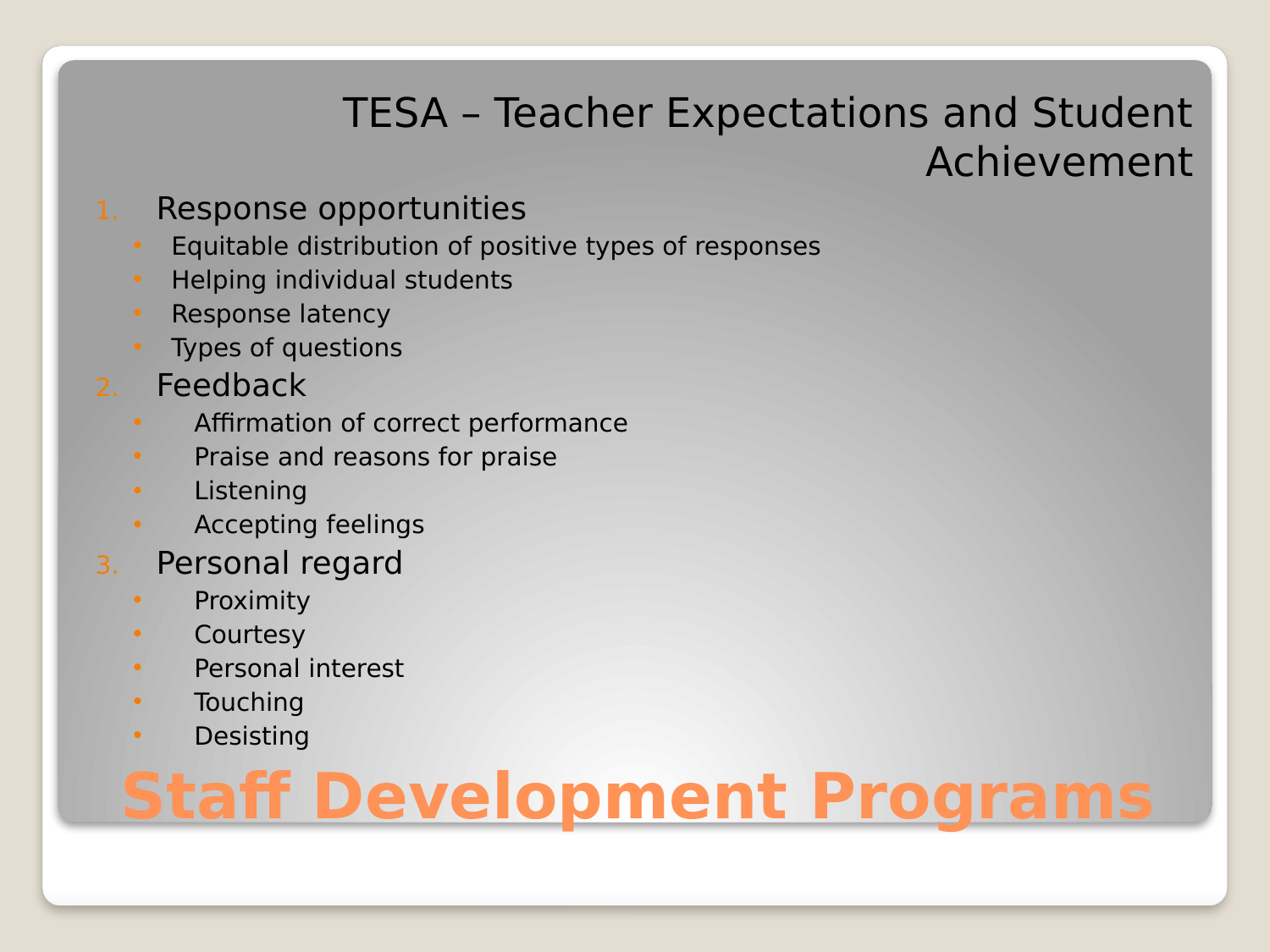

TESA – Teacher Expectations and Student Achievement
Response opportunities
Equitable distribution of positive types of responses
Helping individual students
Response latency
Types of questions
Feedback
Affirmation of correct performance
Praise and reasons for praise
Listening
Accepting feelings
Personal regard
Proximity
Courtesy
Personal interest
Touching
Desisting
# Staff Development Programs